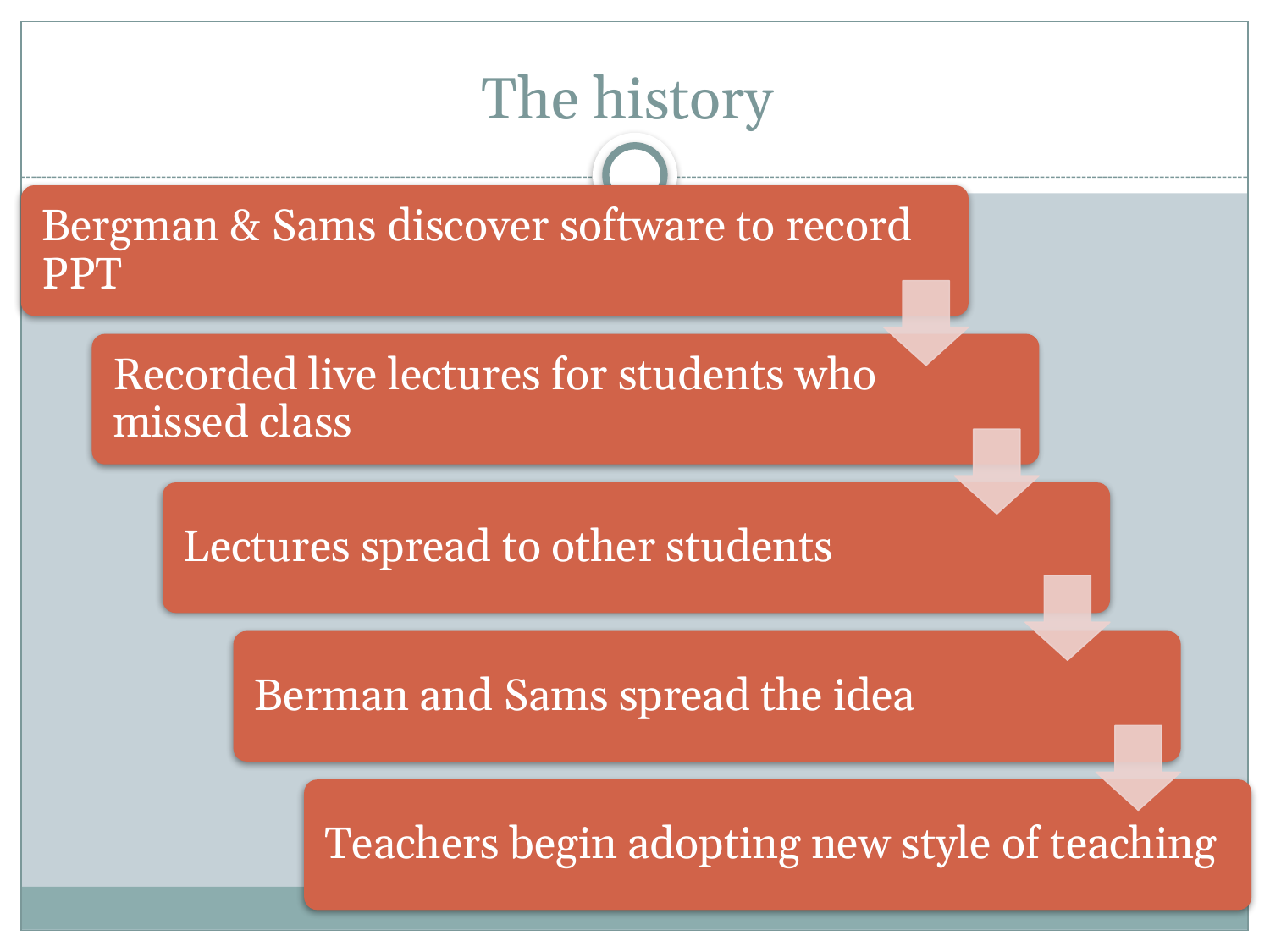

# The history
Bergman & Sams discover software to record PPT
Recorded live lectures for students who missed class
Lectures spread to other students
Berman and Sams spread the idea
Teachers begin adopting new style of teaching